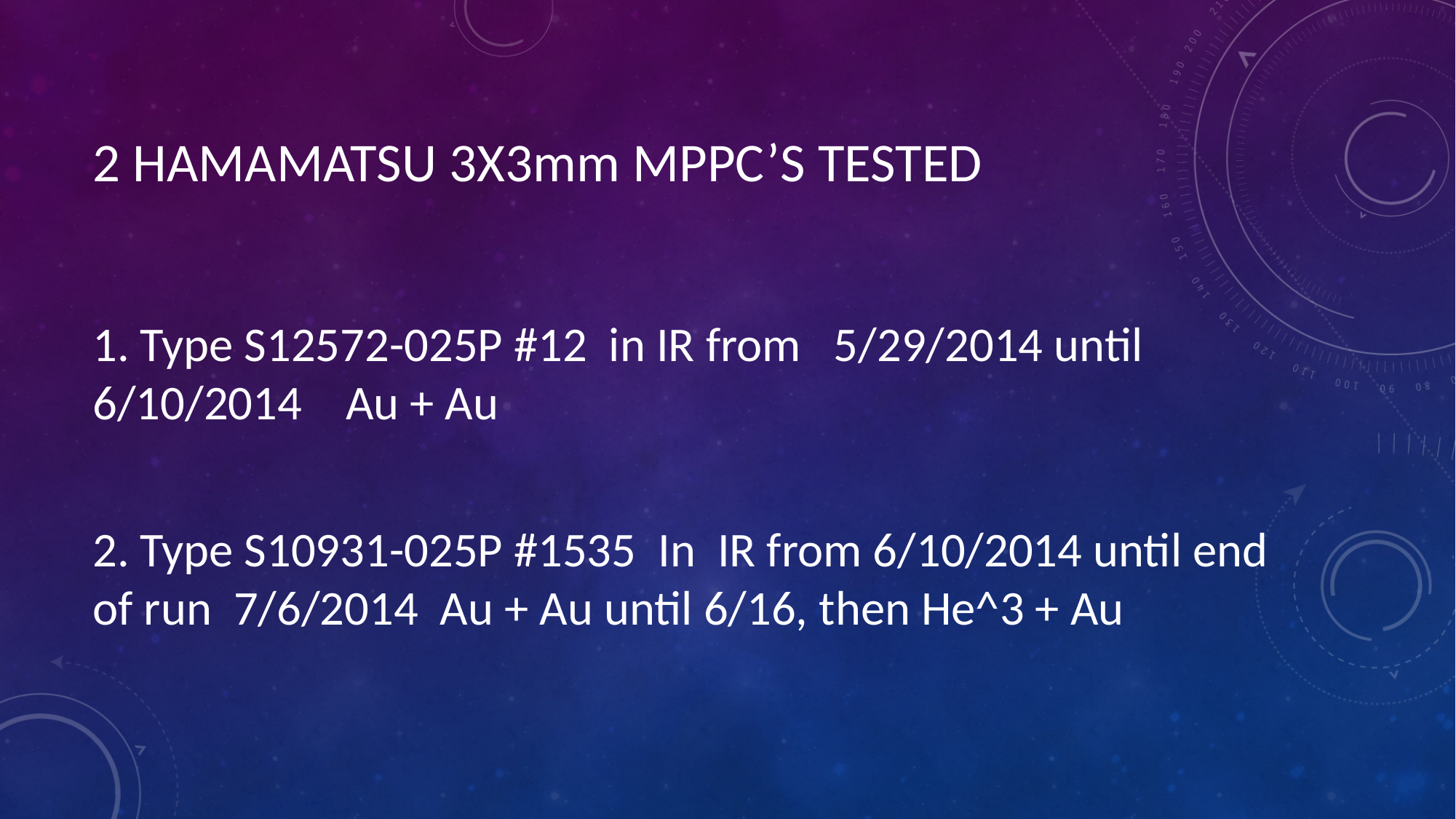

# 2 Hamamatsu 3x3mm MPPC’s tested
1. Type S12572-025P #12  in IR from   5/29/2014 until 6/10/2014    Au + Au

2. Type S10931-025P #1535  In  IR from 6/10/2014 until end of run  7/6/2014  Au + Au until 6/16, then He^3 + Au